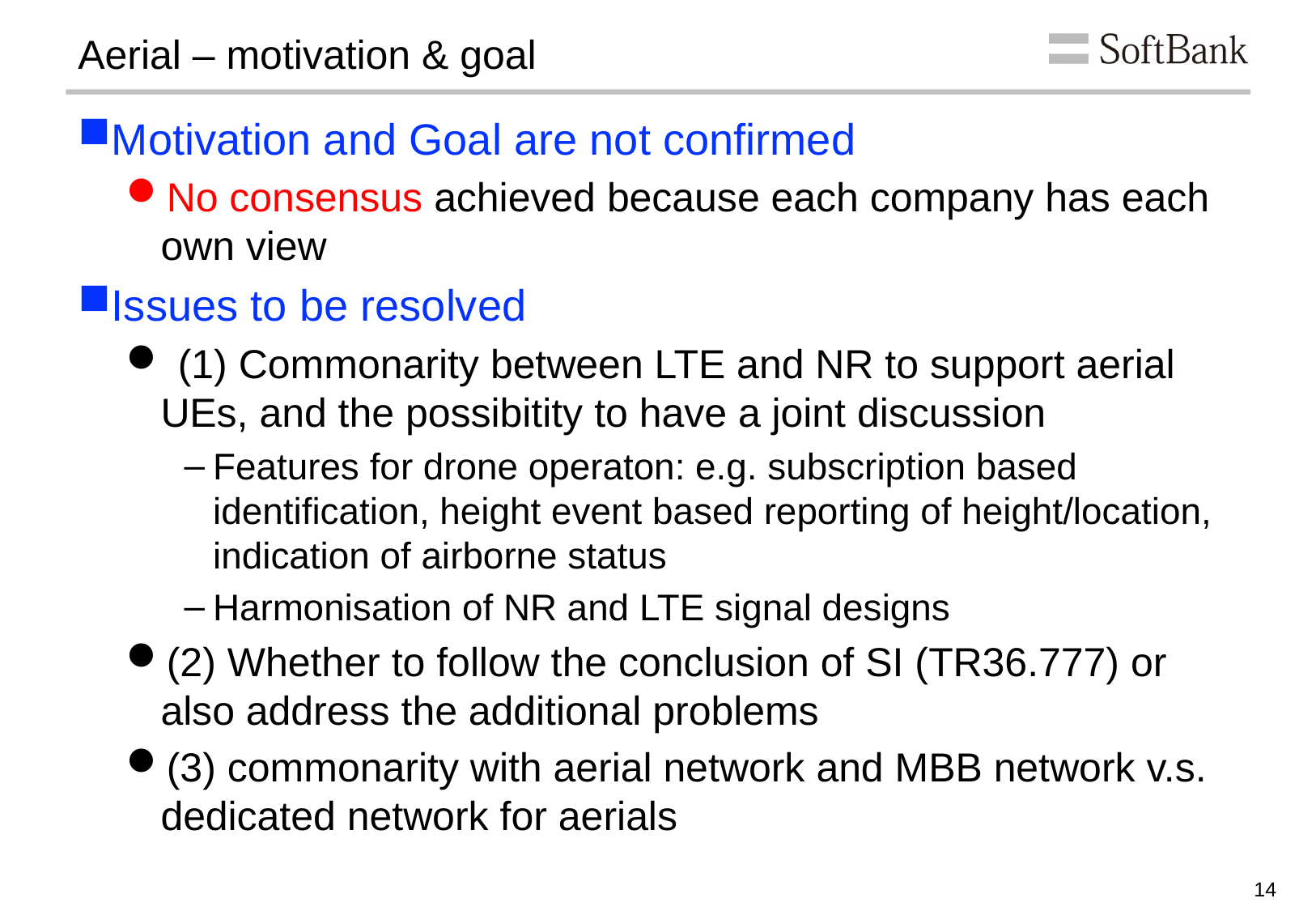

# Aerial – motivation & goal
Motivation and Goal are not confirmed
No consensus achieved because each company has each own view
Issues to be resolved
 (1) Commonarity between LTE and NR to support aerial UEs, and the possibitity to have a joint discussion
Features for drone operaton: e.g. subscription based identification, height event based reporting of height/location, indication of airborne status
Harmonisation of NR and LTE signal designs
(2) Whether to follow the conclusion of SI (TR36.777) or also address the additional problems
(3) commonarity with aerial network and MBB network v.s. dedicated network for aerials